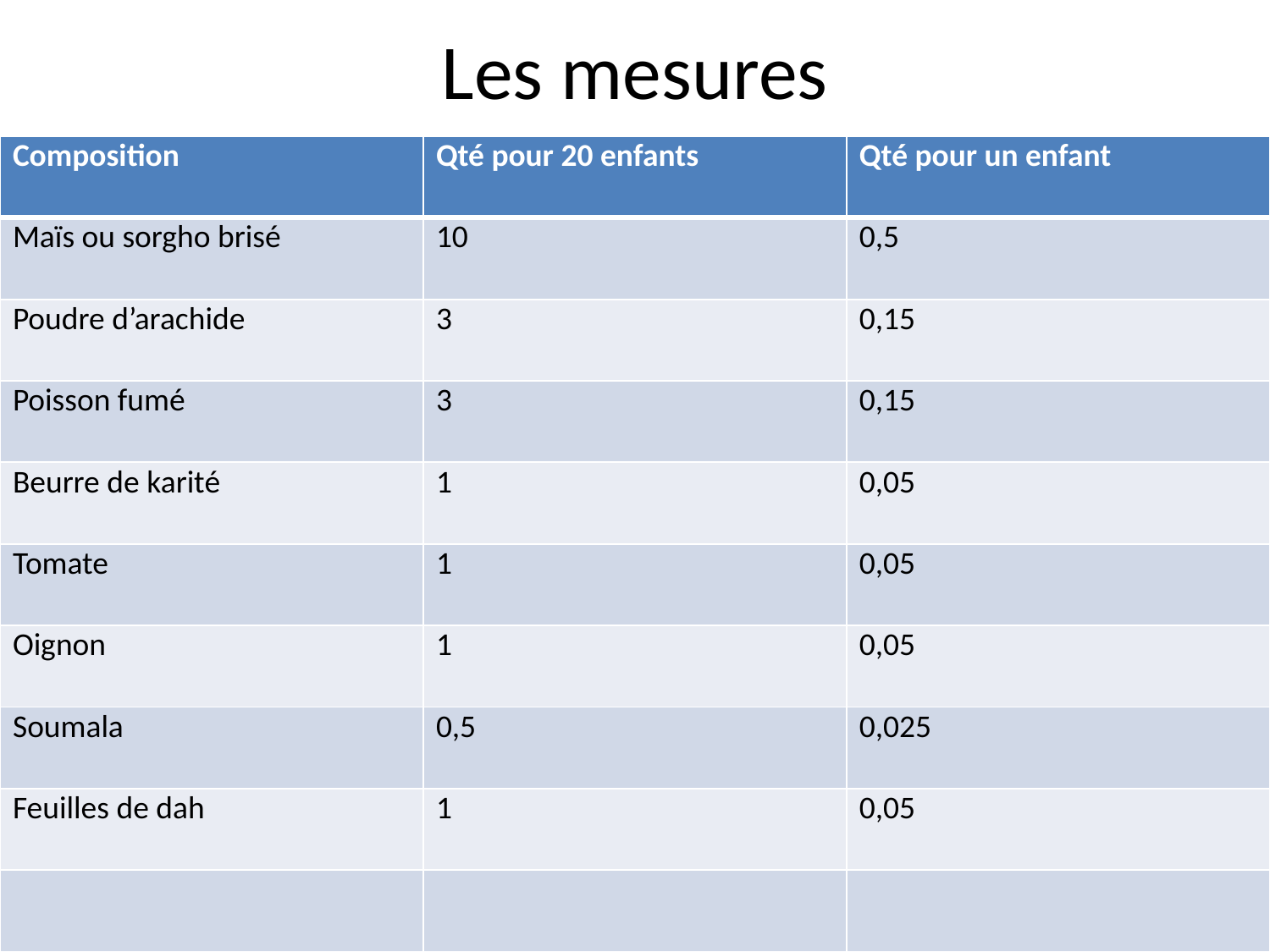

# Les mesures
| Composition | Qté pour 20 enfants | Qté pour un enfant |
| --- | --- | --- |
| Maïs ou sorgho brisé | 10 | 0,5 |
| Poudre d’arachide | 3 | 0,15 |
| Poisson fumé | 3 | 0,15 |
| Beurre de karité | 1 | 0,05 |
| Tomate | 1 | 0,05 |
| Oignon | 1 | 0,05 |
| Soumala | 0,5 | 0,025 |
| Feuilles de dah | 1 | 0,05 |
|  |  |  |